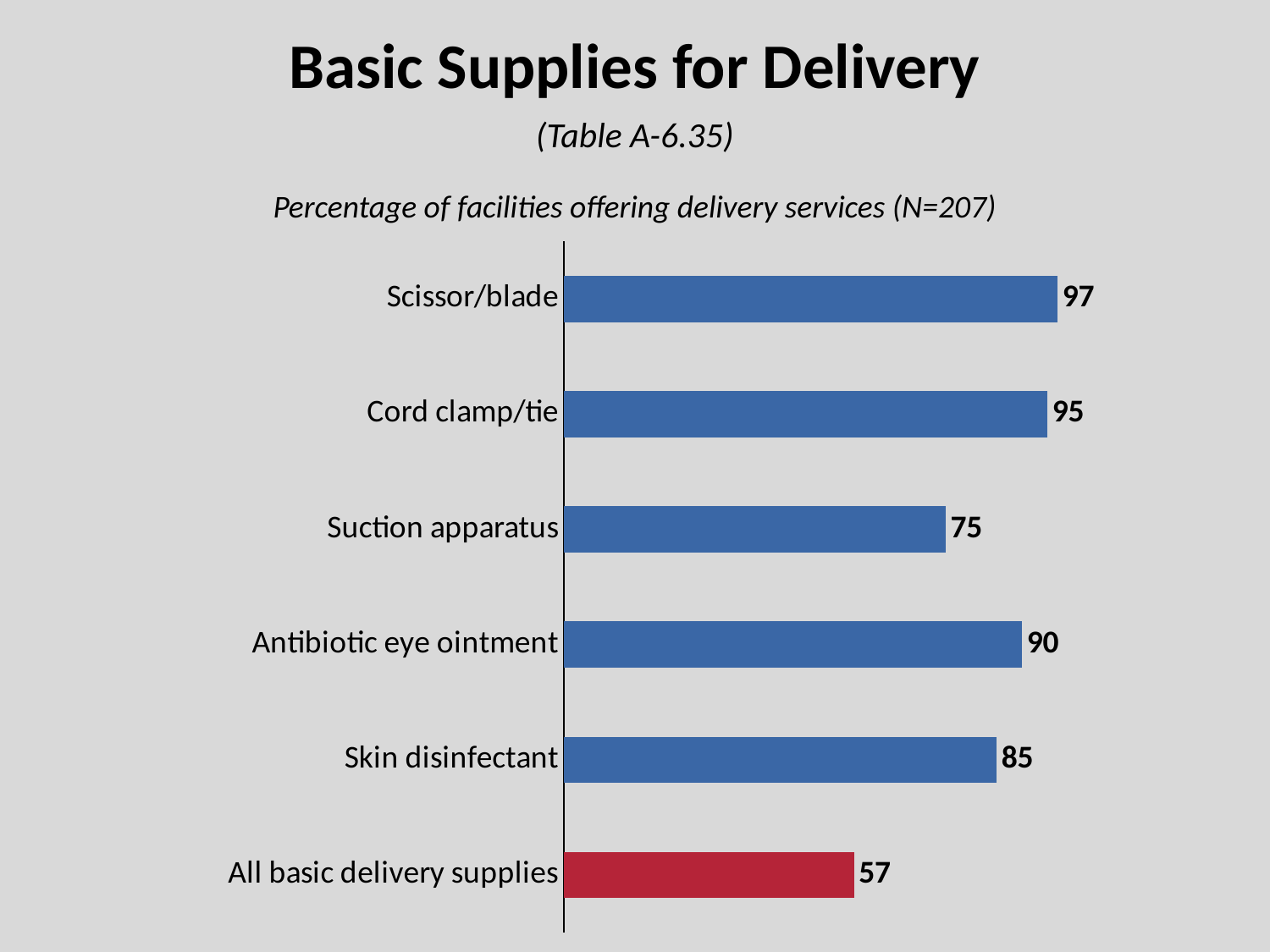

# Basic Supplies for Delivery
(Table A-6.35)
Percentage of facilities offering delivery services (N=207)

### Chart

| Category | Series 1 |
|---|---|
| All basic delivery supplies | 57.0 |
| Skin disinfectant | 85.0 |
| Antibiotic eye ointment | 90.0 |
| Suction apparatus | 75.0 |
| Cord clamp/tie | 95.0 |
| Scissor/blade | 97.0 |